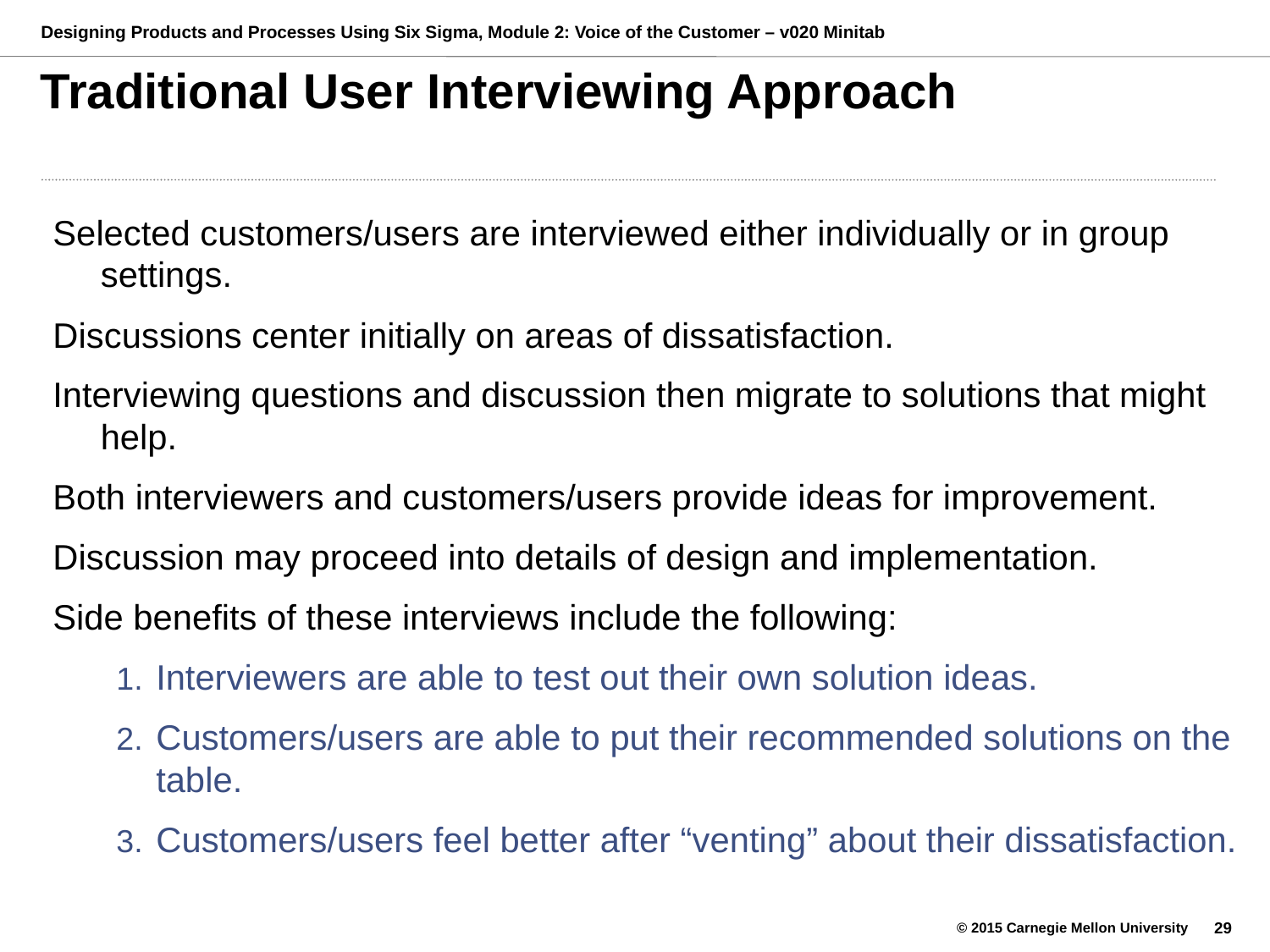

# Traditional User Interviewing Approach
Selected customers/users are interviewed either individually or in group settings.
Discussions center initially on areas of dissatisfaction.
Interviewing questions and discussion then migrate to solutions that might help.
Both interviewers and customers/users provide ideas for improvement.
Discussion may proceed into details of design and implementation.
Side benefits of these interviews include the following:
Interviewers are able to test out their own solution ideas.
Customers/users are able to put their recommended solutions on the table.
Customers/users feel better after “venting” about their dissatisfaction.